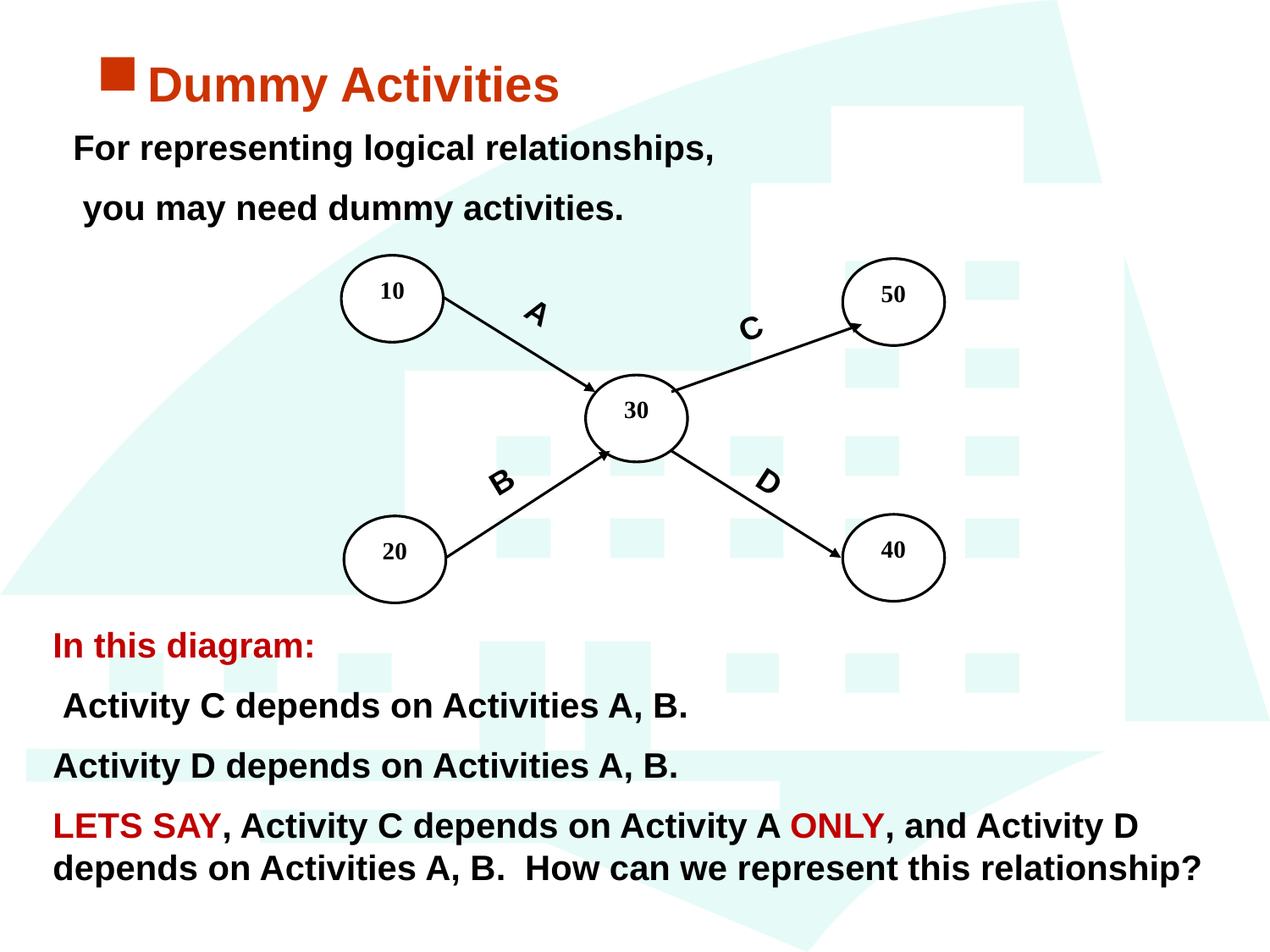

Dummy Activities
For representing logical relationships,
 you may need dummy activities.
10
50

30

40
20
A
C
B
D
In this diagram:
 Activity C depends on Activities A, B.
Activity D depends on Activities A, B.
LETS SAY, Activity C depends on Activity A ONLY, and Activity D          depends on Activities A, B.  How can we represent this relationship?